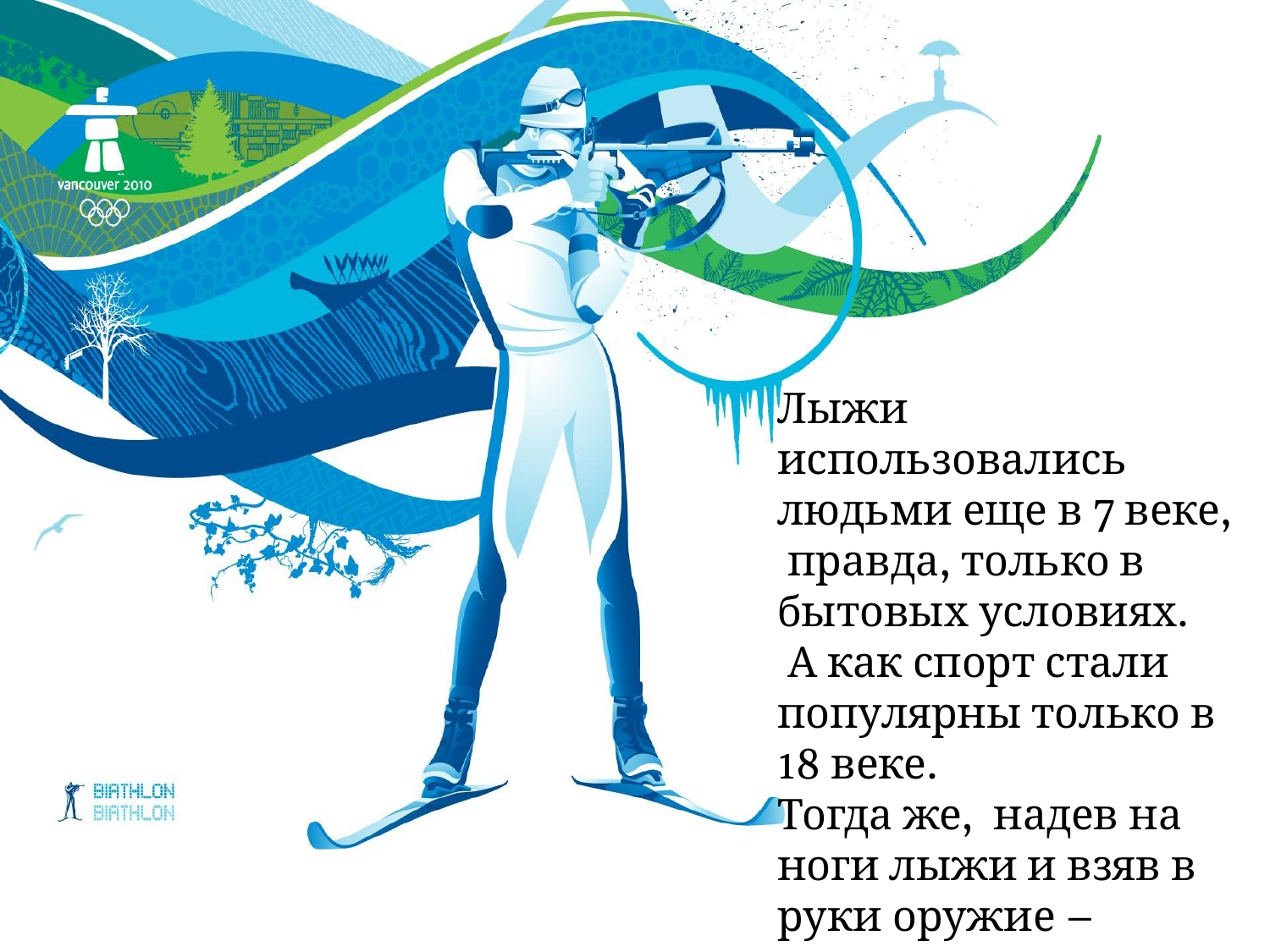

Лыжи использовались людьми еще в 7 веке,
 правда, только в бытовых условиях.
 А как спорт стали популярны только в 18 веке.
Тогда же,  надев на ноги лыжи и взяв в руки оружие –появился
           биатлон.